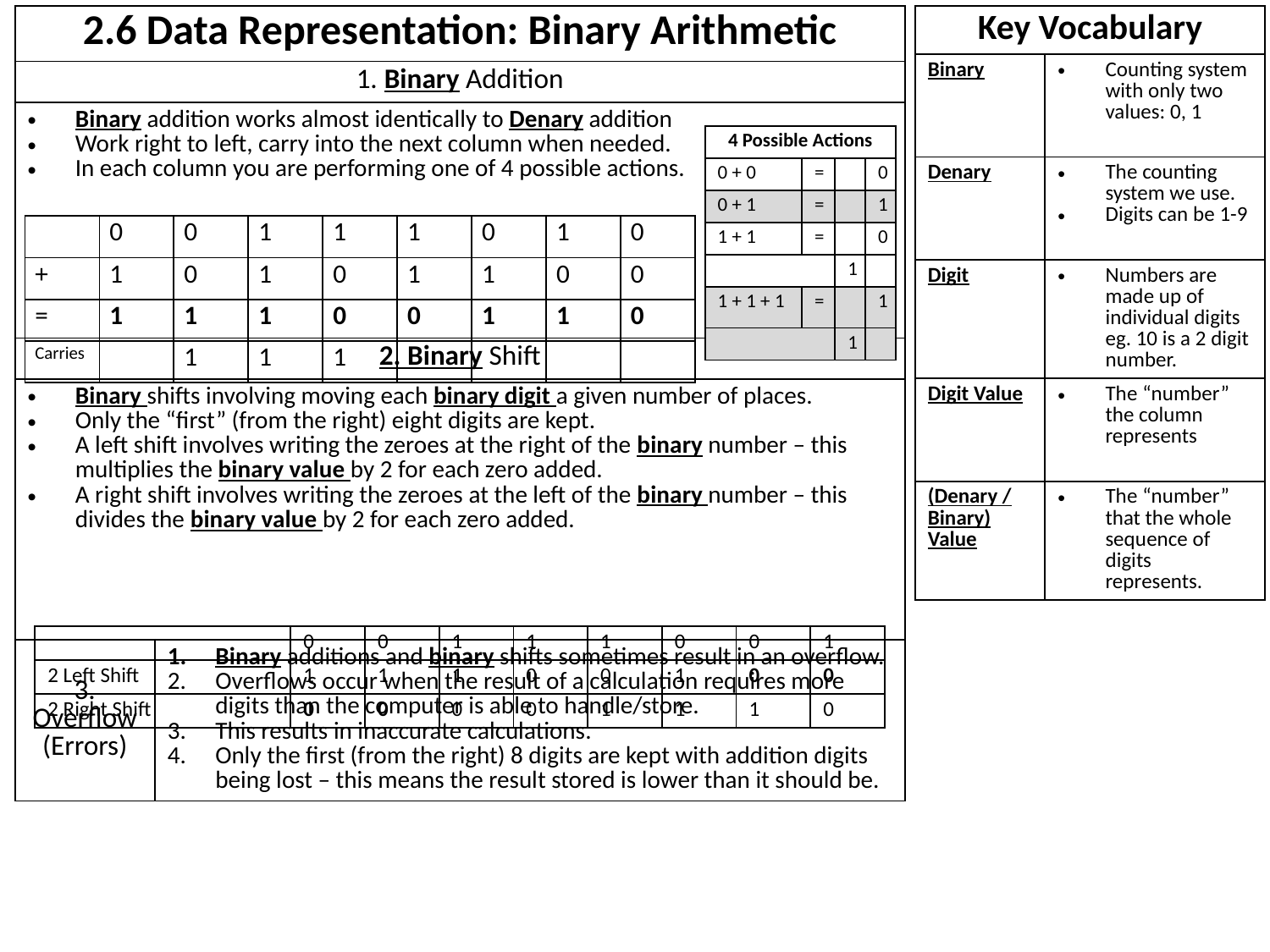

| 2.6 Data Representation: Binary Arithmetic |  |
| --- | --- |
| 1. Binary Addition |  |
| Binary addition works almost identically to Denary addition Work right to left, carry into the next column when needed. In each column you are performing one of 4 possible actions. |  |
| 2. Binary Shift |  |
| Binary shifts involving moving each binary digit a given number of places. Only the “first” (from the right) eight digits are kept. A left shift involves writing the zeroes at the right of the binary number – this multiplies the binary value by 2 for each zero added. A right shift involves writing the zeroes at the left of the binary number – this divides the binary value by 2 for each zero added. |  |
| 3. Overflow (Errors) | Binary additions and binary shifts sometimes result in an overflow. Overflows occur when the result of a calculation requires more digits than the computer is able to handle/store. This results in inaccurate calculations. Only the first (from the right) 8 digits are kept with addition digits being lost – this means the result stored is lower than it should be. |
| Key Vocabulary |  |
| --- | --- |
| Binary | Counting system with only two values: 0, 1 |
| Denary | The counting system we use. Digits can be 1-9 |
| Digit | Numbers are made up of individual digits eg. 10 is a 2 digit number. |
| Digit Value | The “number” the column represents |
| (Denary / Binary) Value | The “number” that the whole sequence of digits represents. |
| 4 Possible Actions |  |  |  |
| --- | --- | --- | --- |
| 0 + 0 | = |  | 0 |
| 0 + 1 | = |  | 1 |
| 1 + 1 | = |  | 0 |
|  |  | 1 |  |
| 1 + 1 + 1 | = |  | 1 |
|  |  | 1 |  |
|  | 0 | 0 | 1 | 1 | 1 | 0 | 1 | 0 |
| --- | --- | --- | --- | --- | --- | --- | --- | --- |
| + | 1 | 0 | 1 | 0 | 1 | 1 | 0 | 0 |
| = | 1 | 1 | 1 | 0 | 0 | 1 | 1 | 0 |
| Carries |  | 1 | 1 | 1 |  |  |  |  |
|  | 0 | 0 | 1 | 1 | 1 | 0 | 0 | 1 |
| --- | --- | --- | --- | --- | --- | --- | --- | --- |
| 2 Left Shift | 1 | 1 | 1 | 0 | 0 | 1 | 0 | 0 |
| 2 Right Shift | 0 | 0 | 0 | 0 | 1 | 1 | 1 | 0 |